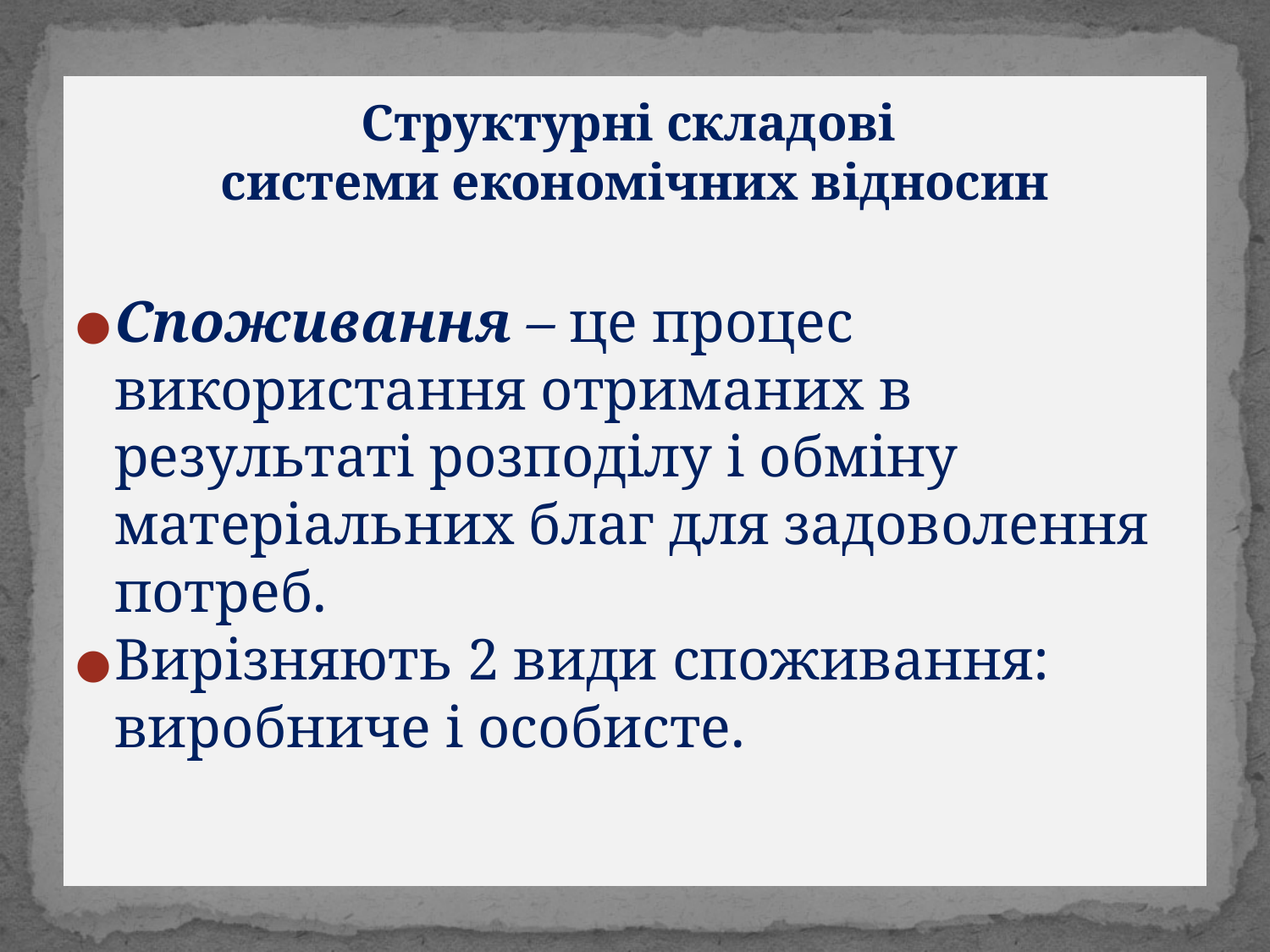

# Структурні складові системи економічних відносин

Споживання – це процес використання отриманих в результаті розподілу і обміну матеріальних благ для задоволення потреб.
Вирізняють 2 види споживання: виробниче і особисте.